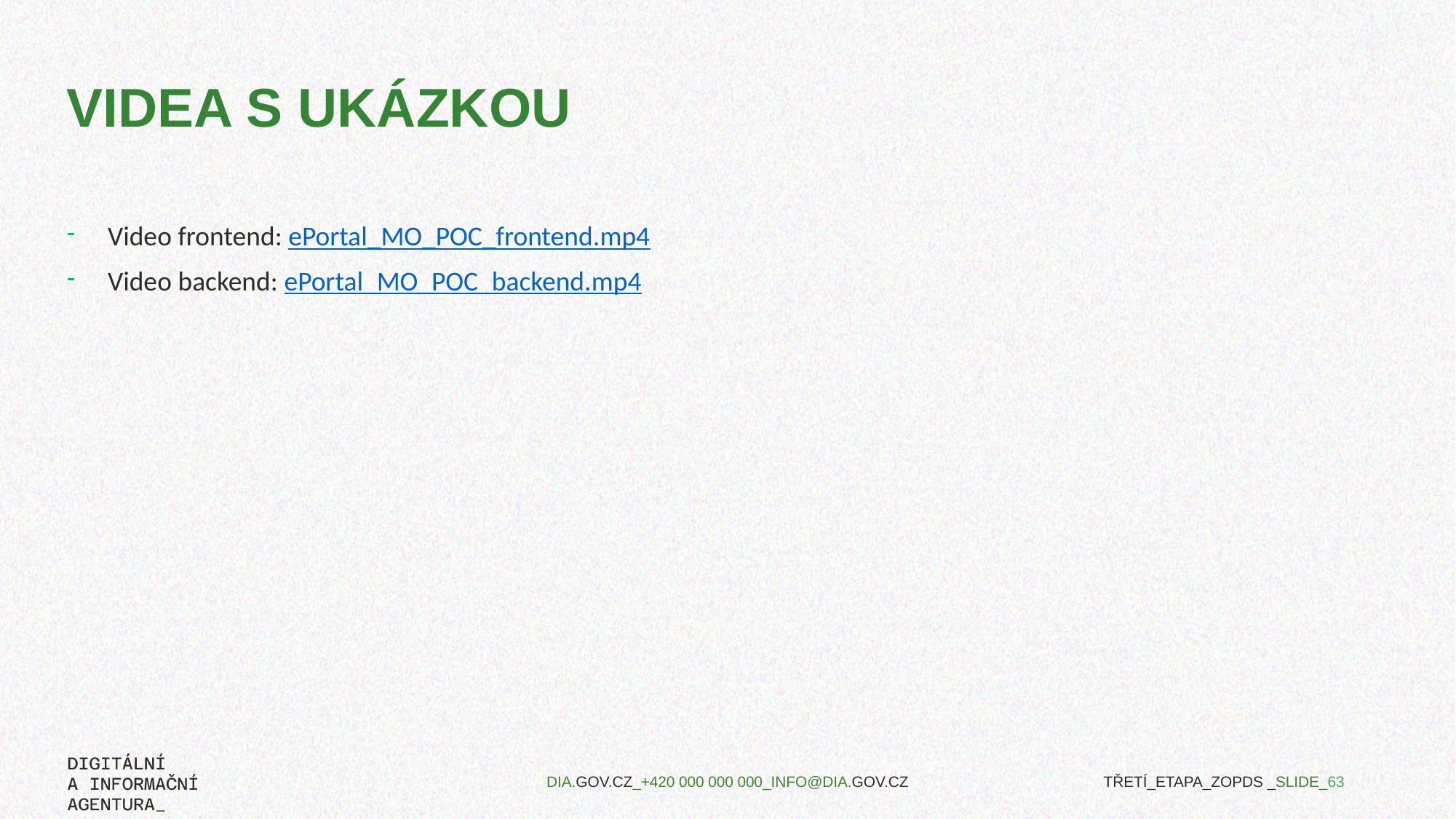

# Videa s ukázkou
Video frontend: ePortal_MO_POC_frontend.mp4
Video backend: ePortal_MO_POC_backend.mp4

TŘETÍ_ETAPA_ZOPDS _SLIDE_63
DIA.GOV.CZ_+420 000 000 000_INFO@DIA.GOV.CZ